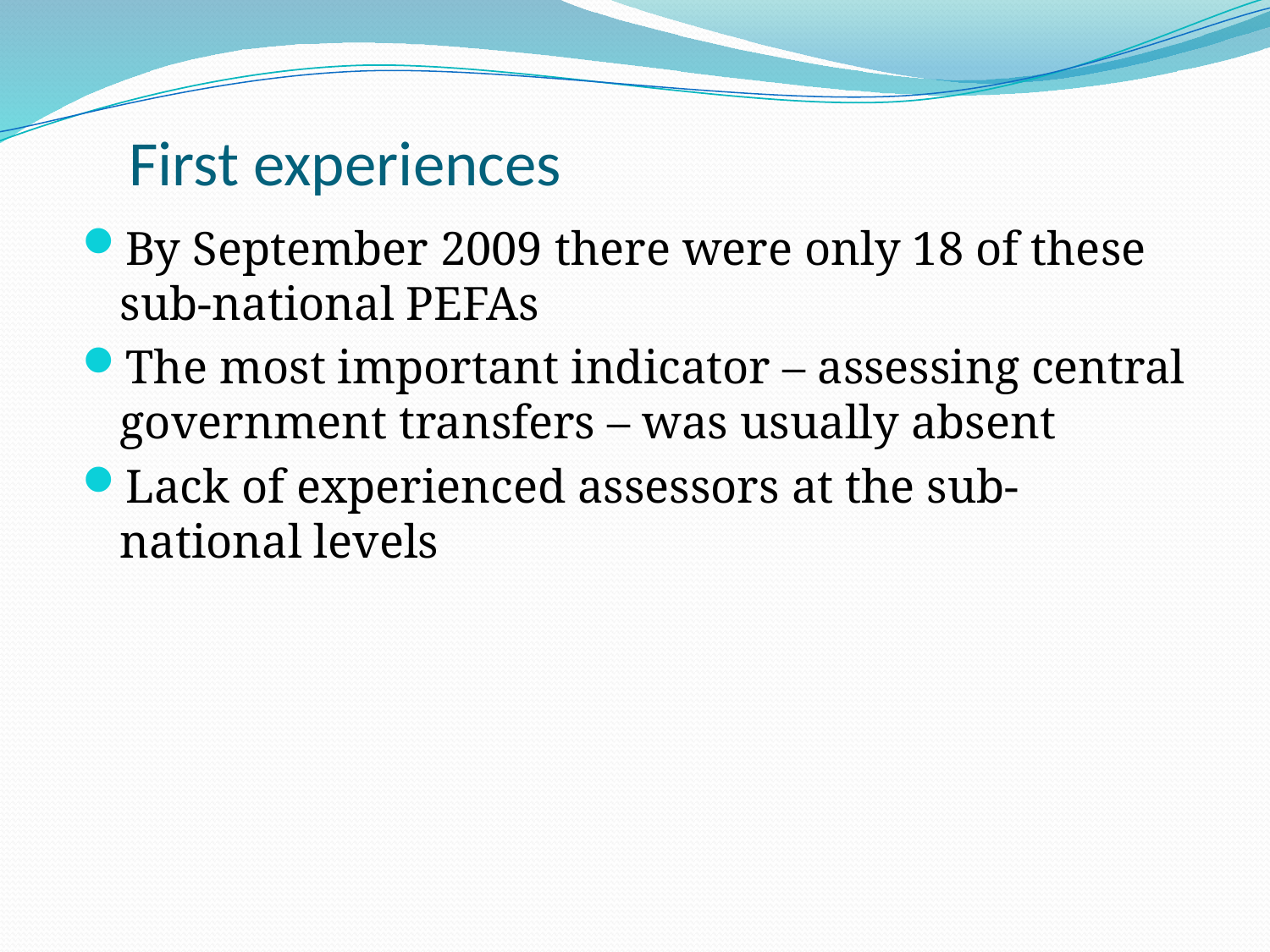

# First experiences

By September 2009 there were only 18 of these sub-national PEFAs
The most important indicator – assessing central government transfers – was usually absent
Lack of experienced assessors at the sub-national levels